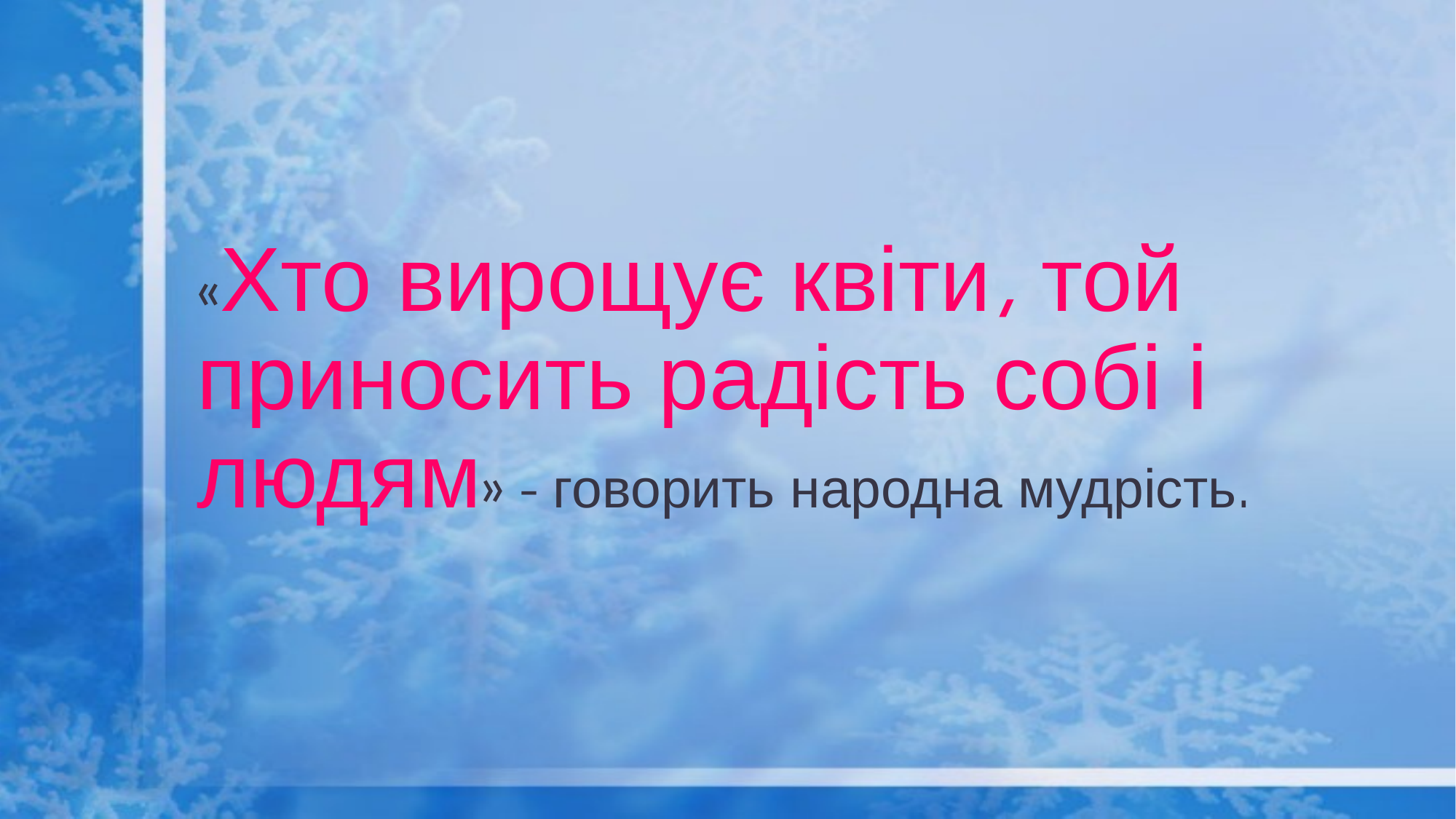

# «Хто вирощує квіти, той приносить радість собі і людям» - говорить народна мудрість.